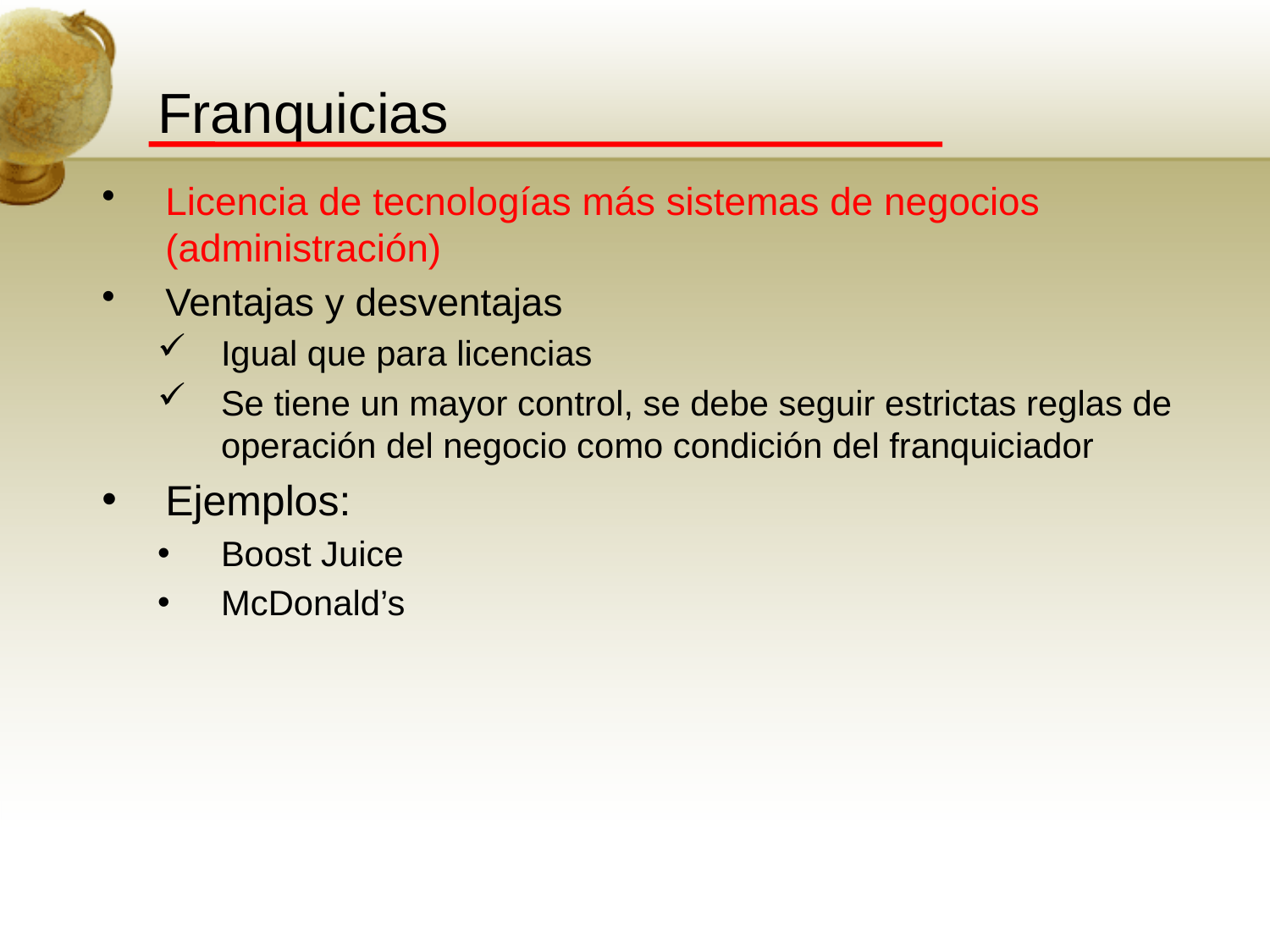

# Franquicias

Licencia de tecnologías más sistemas de negocios (administración)
Ventajas y desventajas
Igual que para licencias
Se tiene un mayor control, se debe seguir estrictas reglas de operación del negocio como condición del franquiciador
Ejemplos:
Boost Juice
McDonald’s